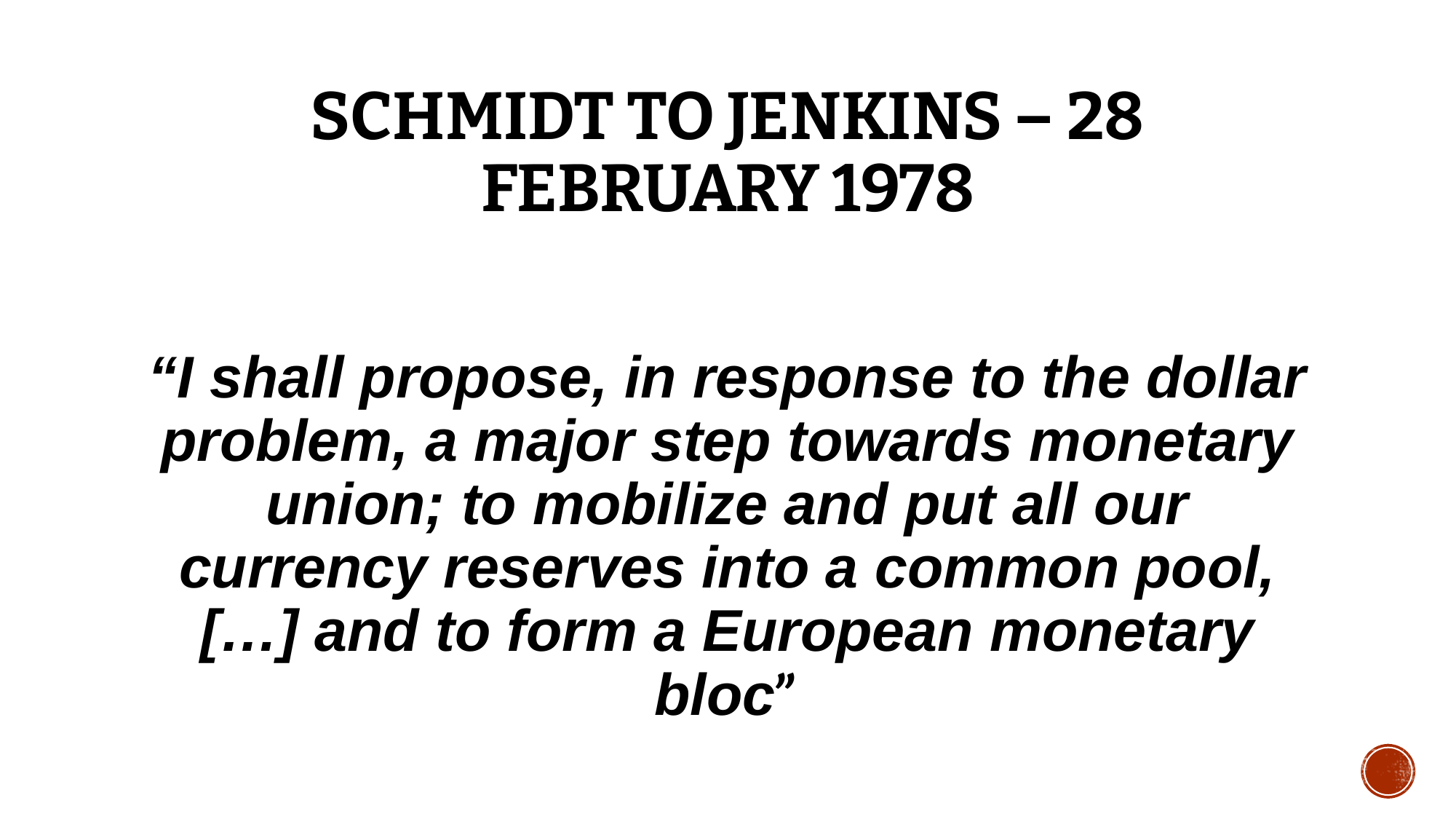

# SCHMIDT TO JENKINS – 28 FEBRUARY 1978

“I shall propose, in response to the dollar problem, a major step towards monetary union; to mobilize and put all our currency reserves into a common pool, […] and to form a European monetary bloc”